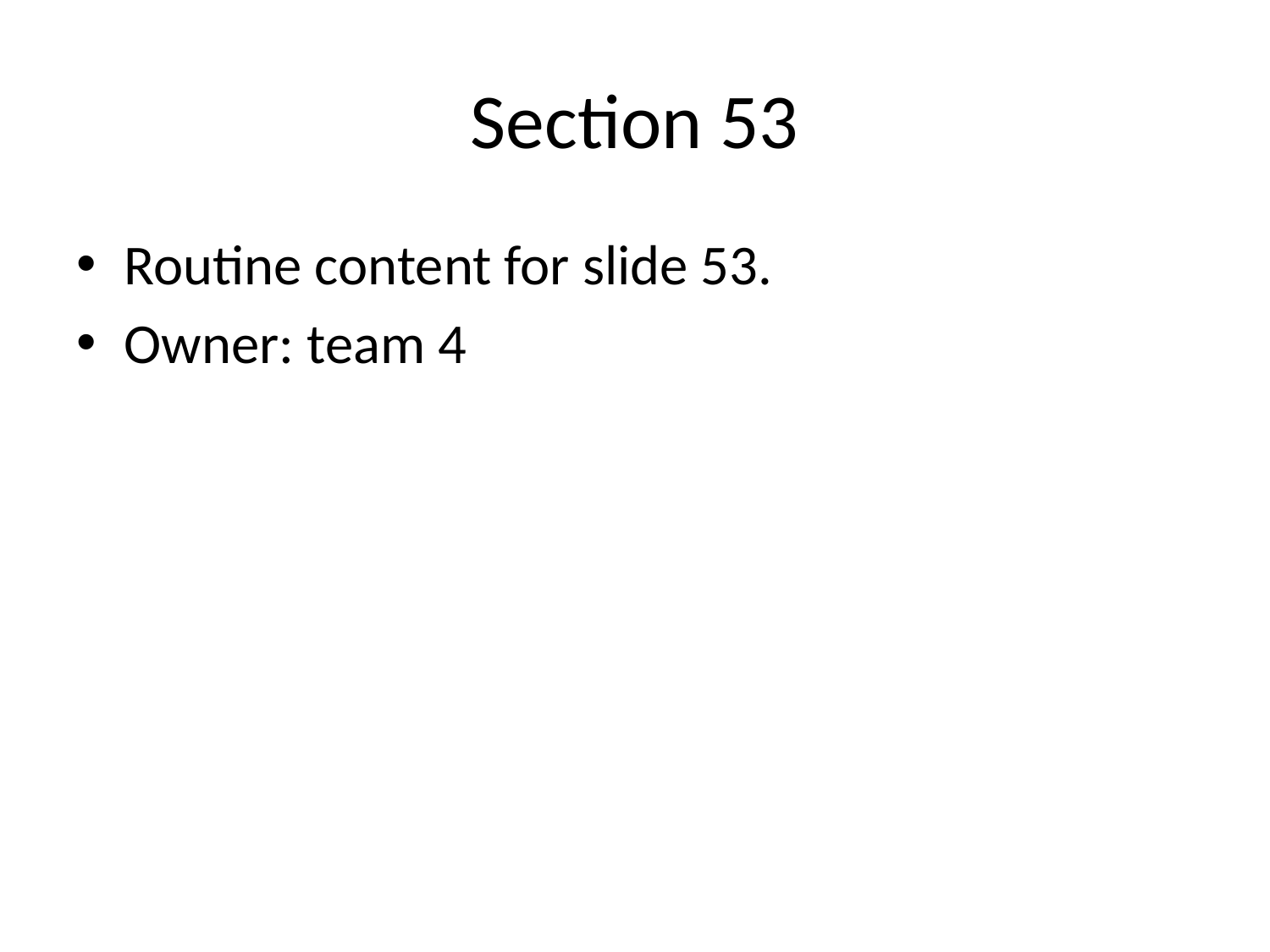

# Section 53
Routine content for slide 53.
Owner: team 4